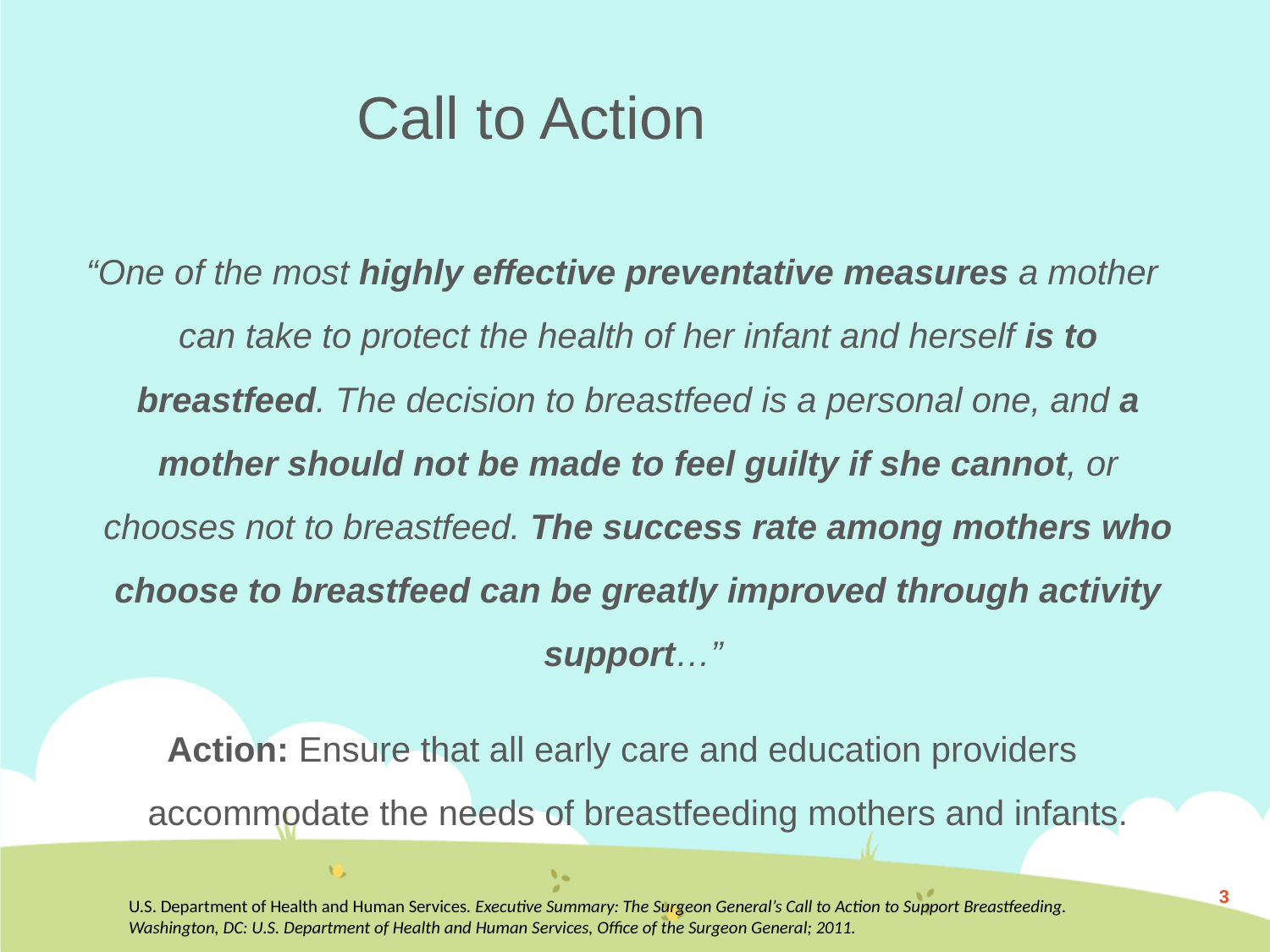

Call to Action
“One of the most highly effective preventative measures a mother can take to protect the health of her infant and herself is to breastfeed. The decision to breastfeed is a personal one, and a mother should not be made to feel guilty if she cannot, or chooses not to breastfeed. The success rate among mothers who choose to breastfeed can be greatly improved through activity support…”
Action: Ensure that all early care and education providers accommodate the needs of breastfeeding mothers and infants.
3
U.S. Department of Health and Human Services. Executive Summary: The Surgeon General’s Call to Action to Support Breastfeeding. Washington, DC: U.S. Department of Health and Human Services, Office of the Surgeon General; 2011.